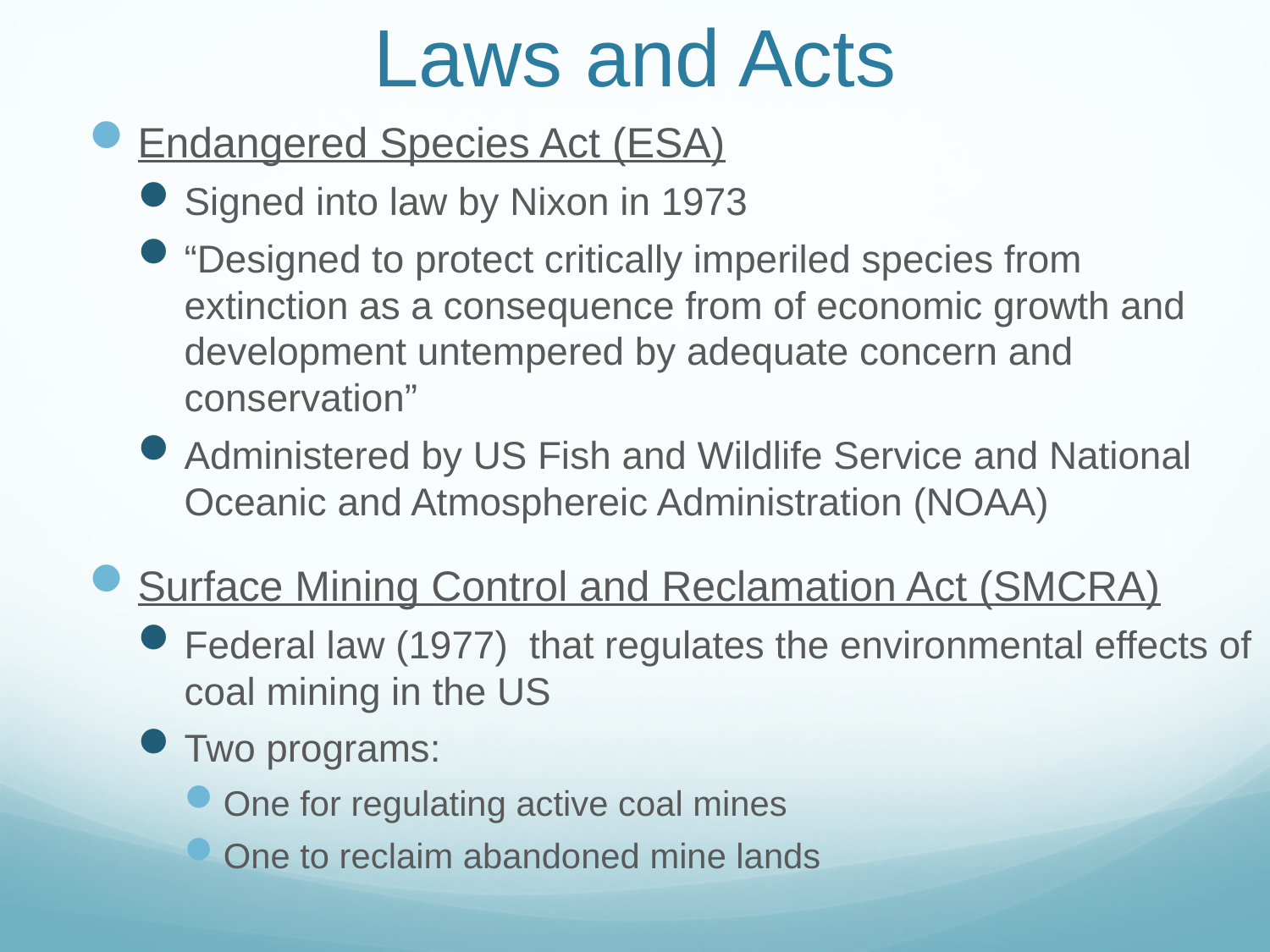

# Laws and Acts
Endangered Species Act (ESA)
Signed into law by Nixon in 1973
“Designed to protect critically imperiled species from extinction as a consequence from of economic growth and development untempered by adequate concern and conservation”
Administered by US Fish and Wildlife Service and National Oceanic and Atmosphereic Administration (NOAA)
Surface Mining Control and Reclamation Act (SMCRA)
Federal law (1977)  that regulates the environmental effects of coal mining in the US
Two programs:
One for regulating active coal mines
One to reclaim abandoned mine lands